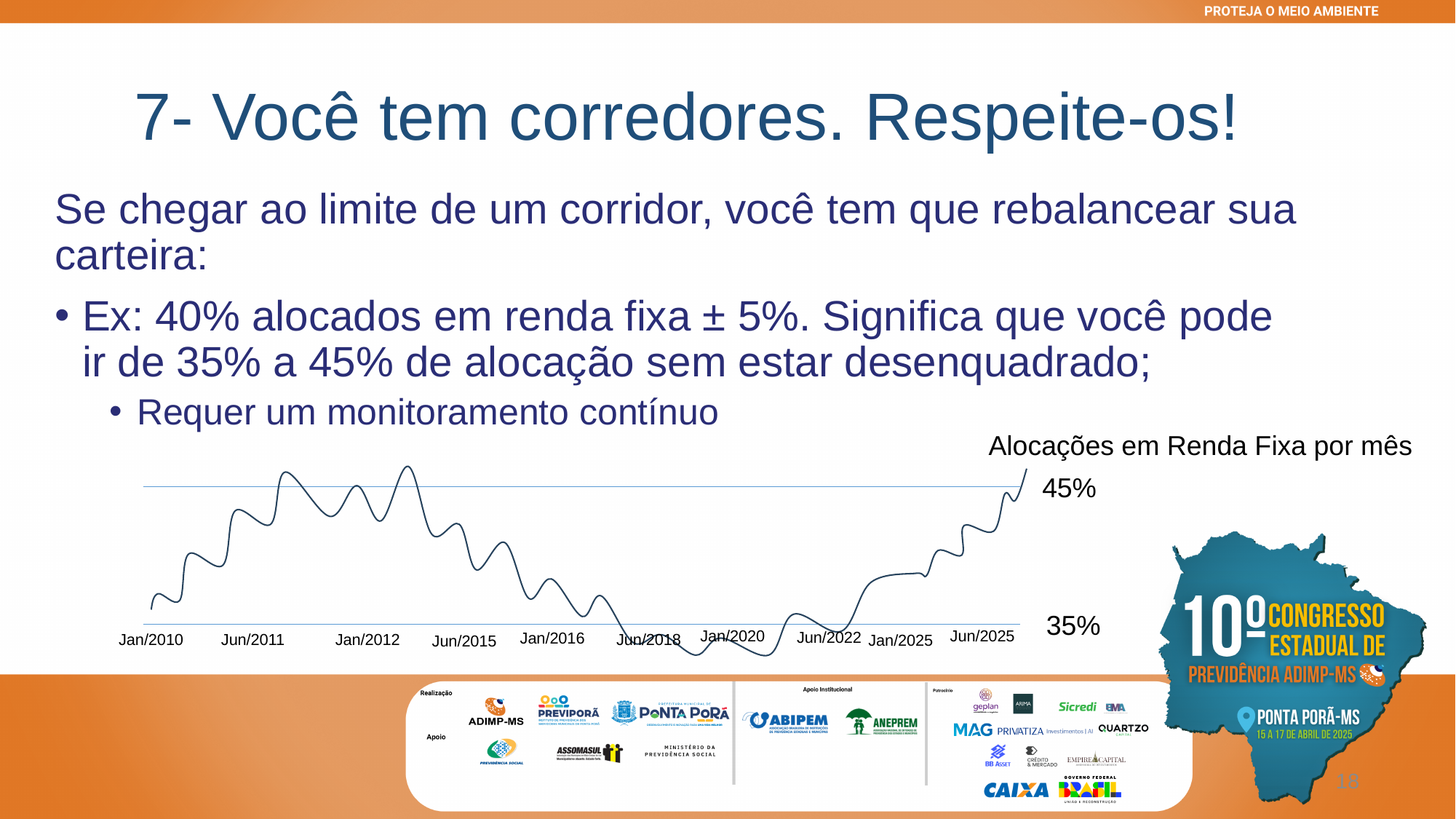

# 7- Você tem corredores. Respeite-os!
Se chegar ao limite de um corridor, você tem que rebalancear sua carteira:
Ex: 40% alocados em renda fixa ± 5%. Significa que você pode ir de 35% a 45% de alocação sem estar desenquadrado;
Requer um monitoramento contínuo

Alocações em Renda Fixa por mês
45%

35%
Jan/2020
Jun/2025
Jun/2022
Jan/2016
Jun/2018
Jan/2010
Jun/2011
Jan/2012
Jan/2025
Jun/2015
18